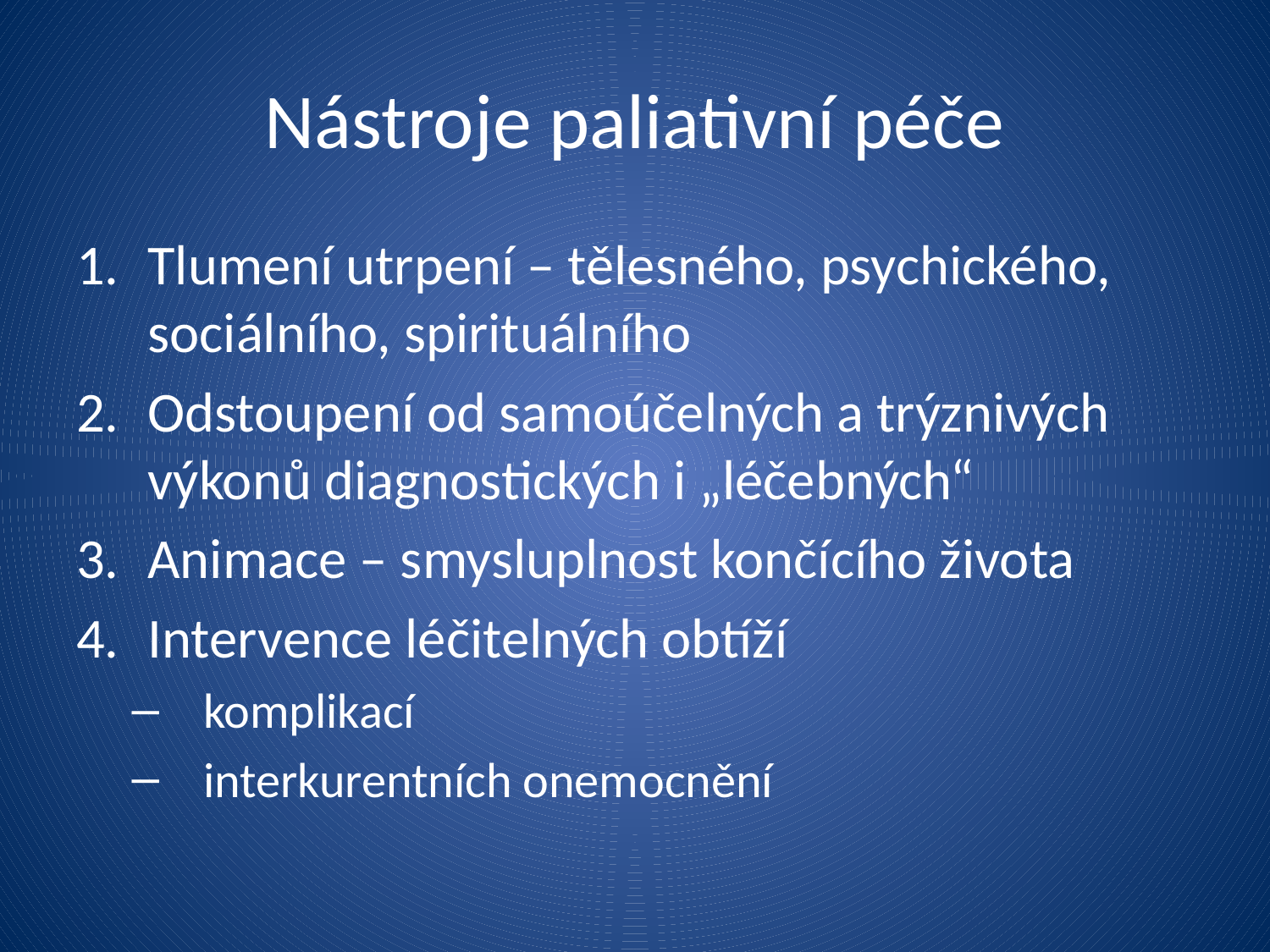

# Nástroje paliativní péče
Tlumení utrpení – tělesného, psychického, sociálního, spirituálního
Odstoupení od samoúčelných a trýznivých výkonů diagnostických i „léčebných“
Animace – smysluplnost končícího života
Intervence léčitelných obtíží
komplikací
interkurentních onemocnění